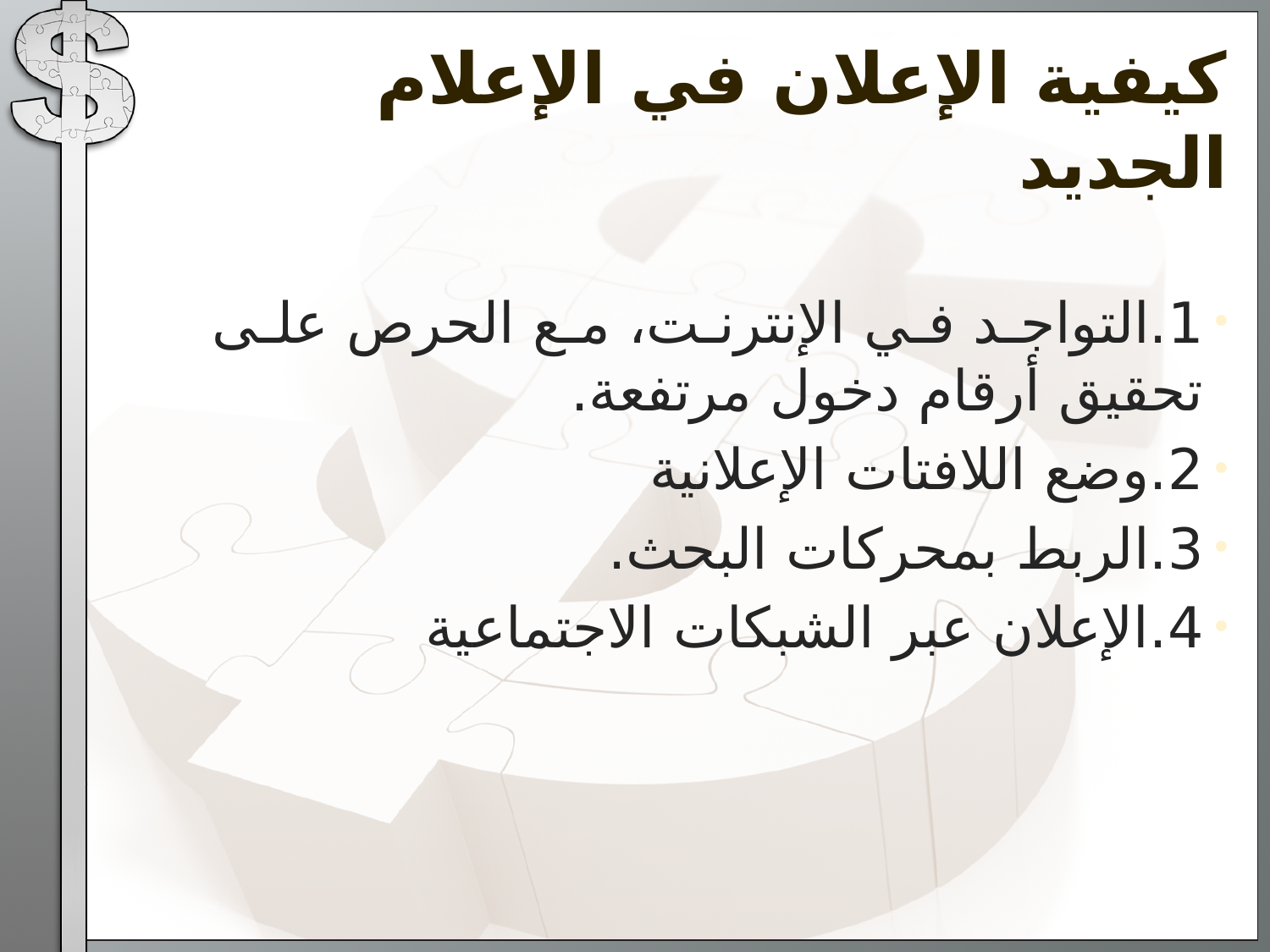

# كيفية الإعلان في الإعلام الجديد

1.التواجد في الإنترنت، مع الحرص على تحقيق أرقام دخول مرتفعة.
2.وضع اللافتات الإعلانية
3.الربط بمحركات البحث.
4.الإعلان عبر الشبكات الاجتماعية